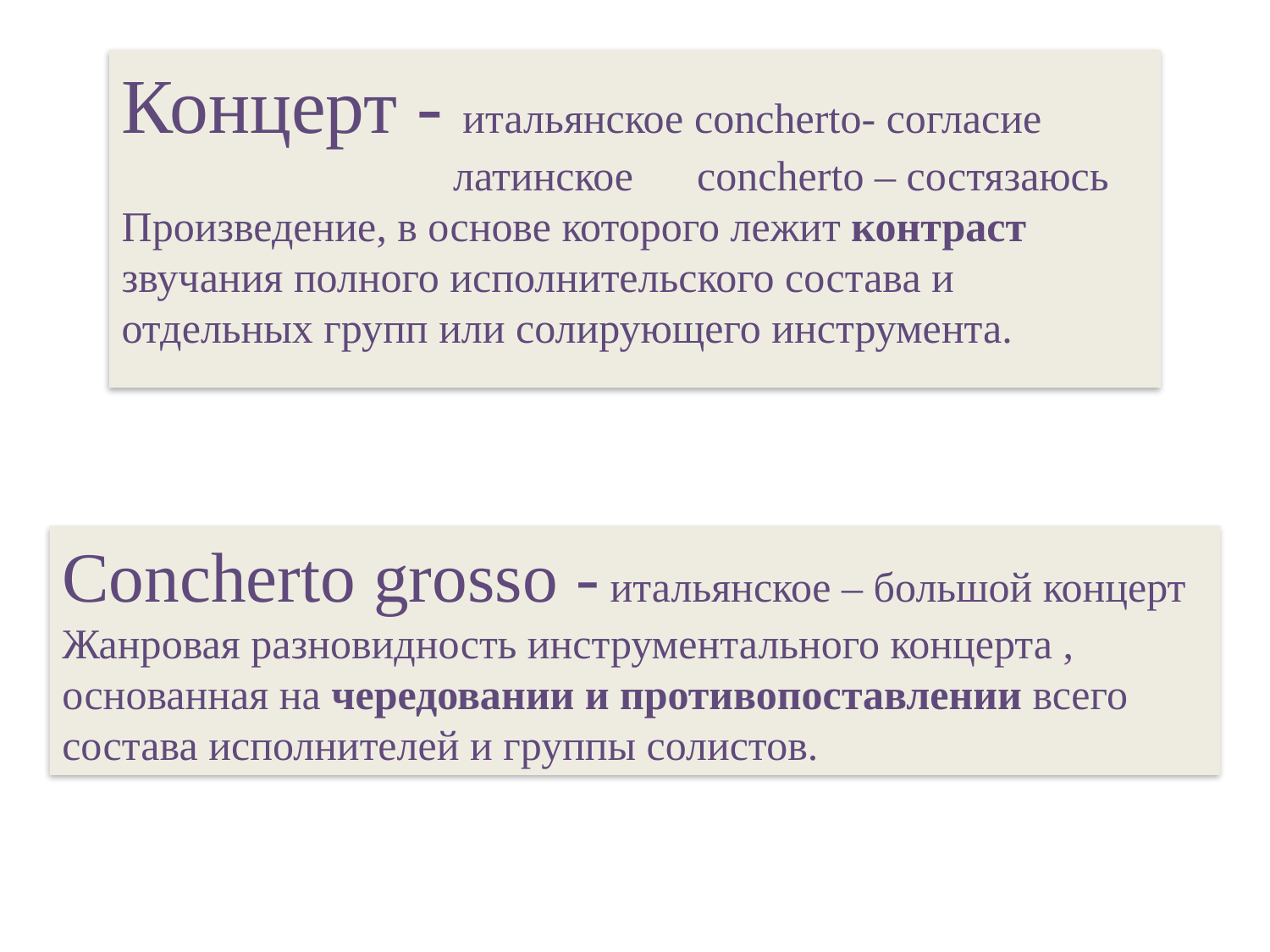

Концерт - итальянское concherto- согласие
                                                      латинское      concherto – состязаюсь
Произведение, в основе которого лежит контраст звучания полного исполнительского состава и отдельных групп или солирующего инструмента.

Concherto grosso - итальянское – большой концерт
Жанровая разновидность инструментального концерта , основанная на чередовании и противопоставлении всего состава исполнителей и группы солистов.